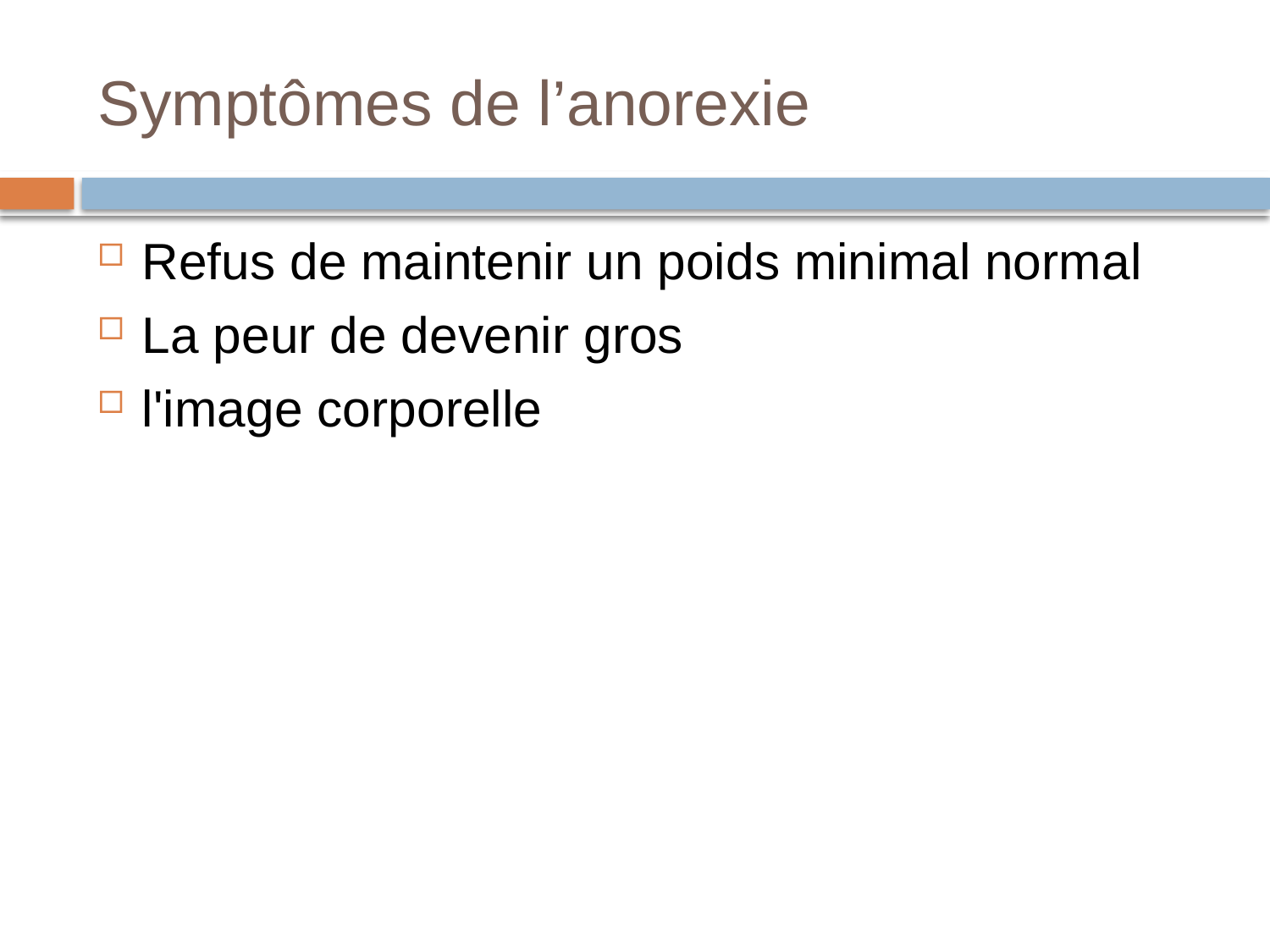

# Symptômes de l’anorexie
Refus de maintenir un poids minimal normal
La peur de devenir gros
l'image corporelle